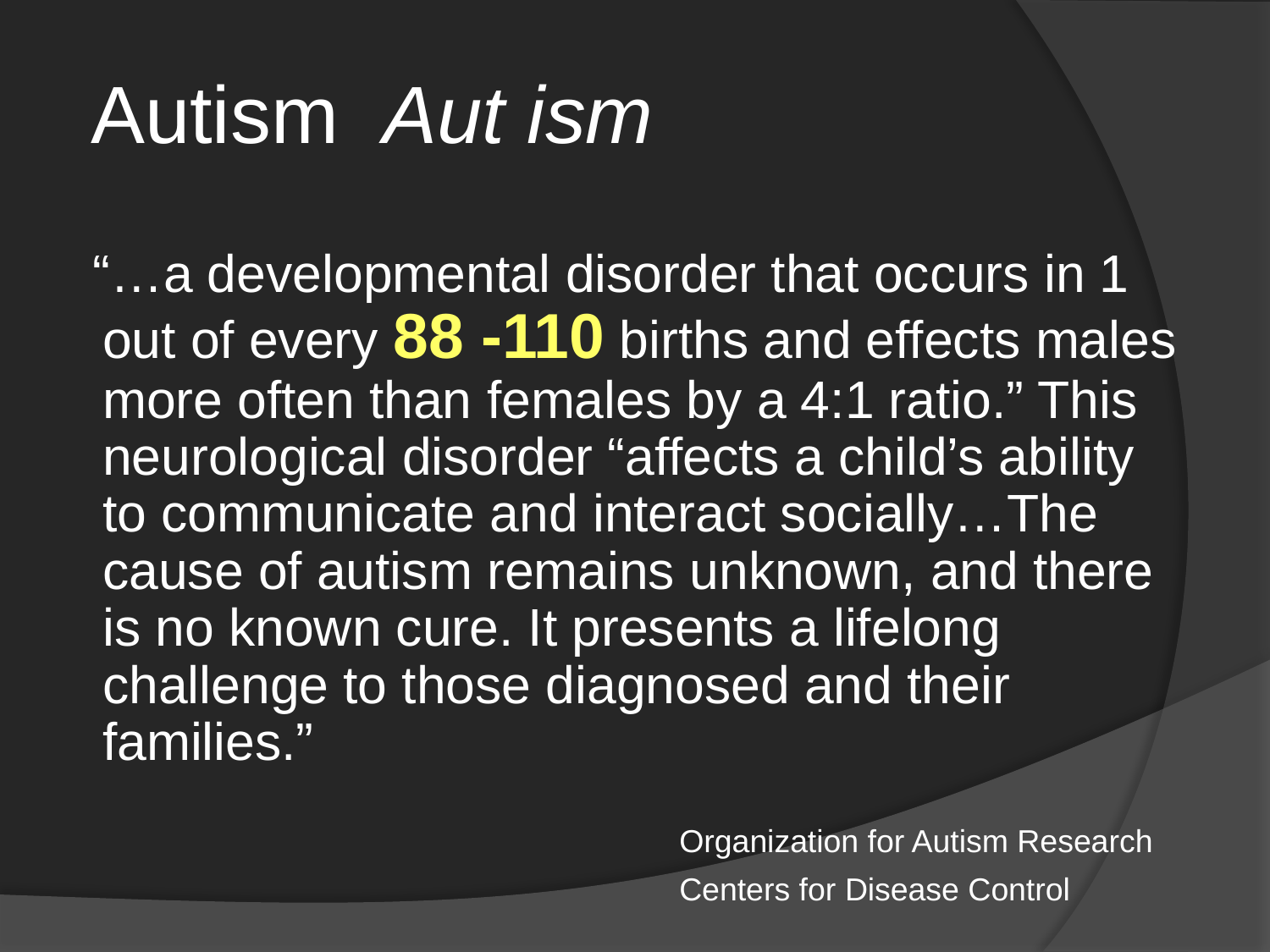

# Autism  Aut ism
   “…a developmental disorder that occurs in 1 out of every 88 -110 births and effects males more often than females by a 4:1 ratio.” This neurological disorder “affects a child’s ability to communicate and interact socially…The cause of autism remains unknown, and there is no known cure. It presents a lifelong challenge to those diagnosed and their families.”
Organization for Autism Research
Centers for Disease Control